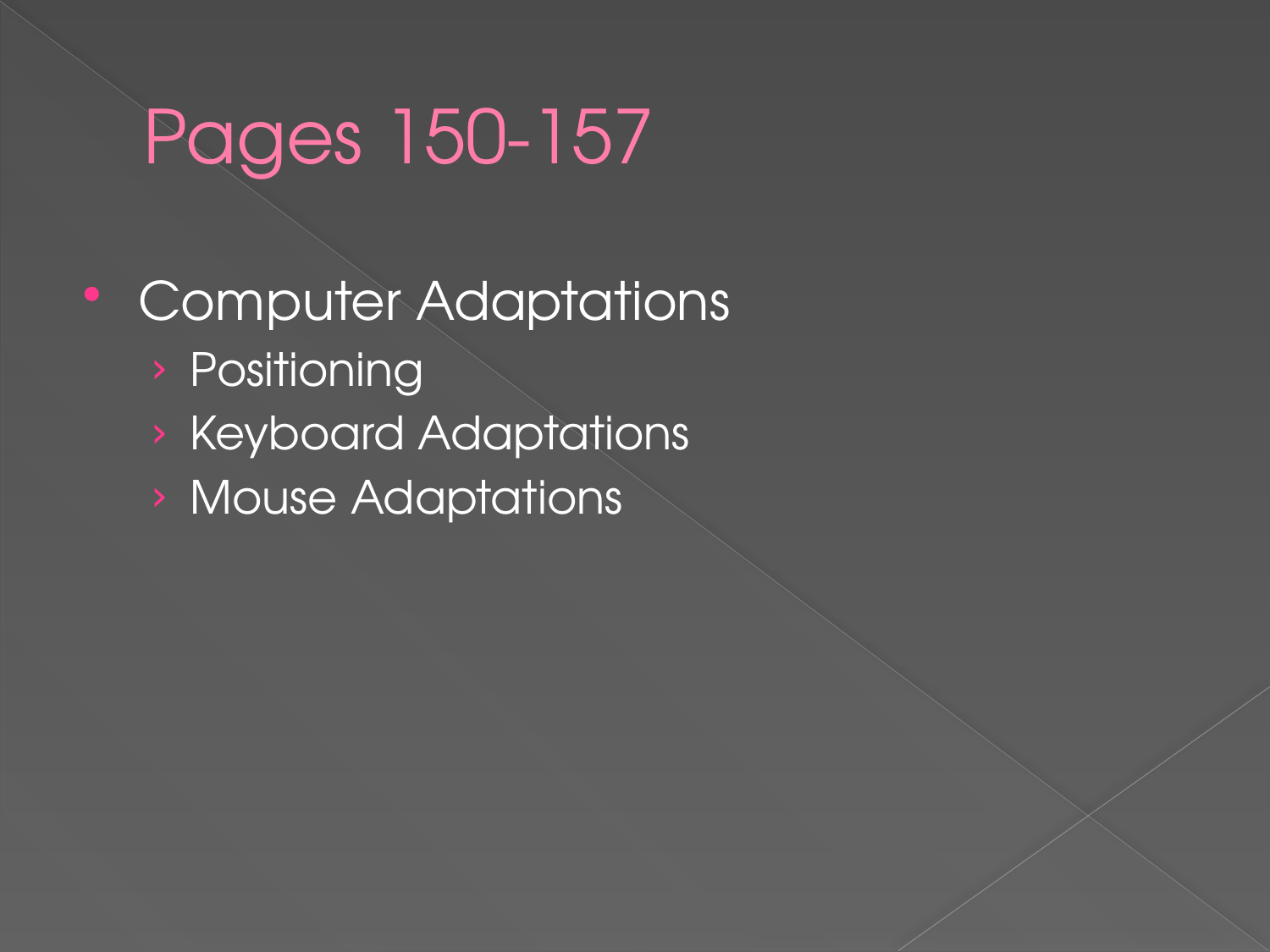

# Pages 150-157
Computer Adaptations
Positioning
Keyboard Adaptations
Mouse Adaptations